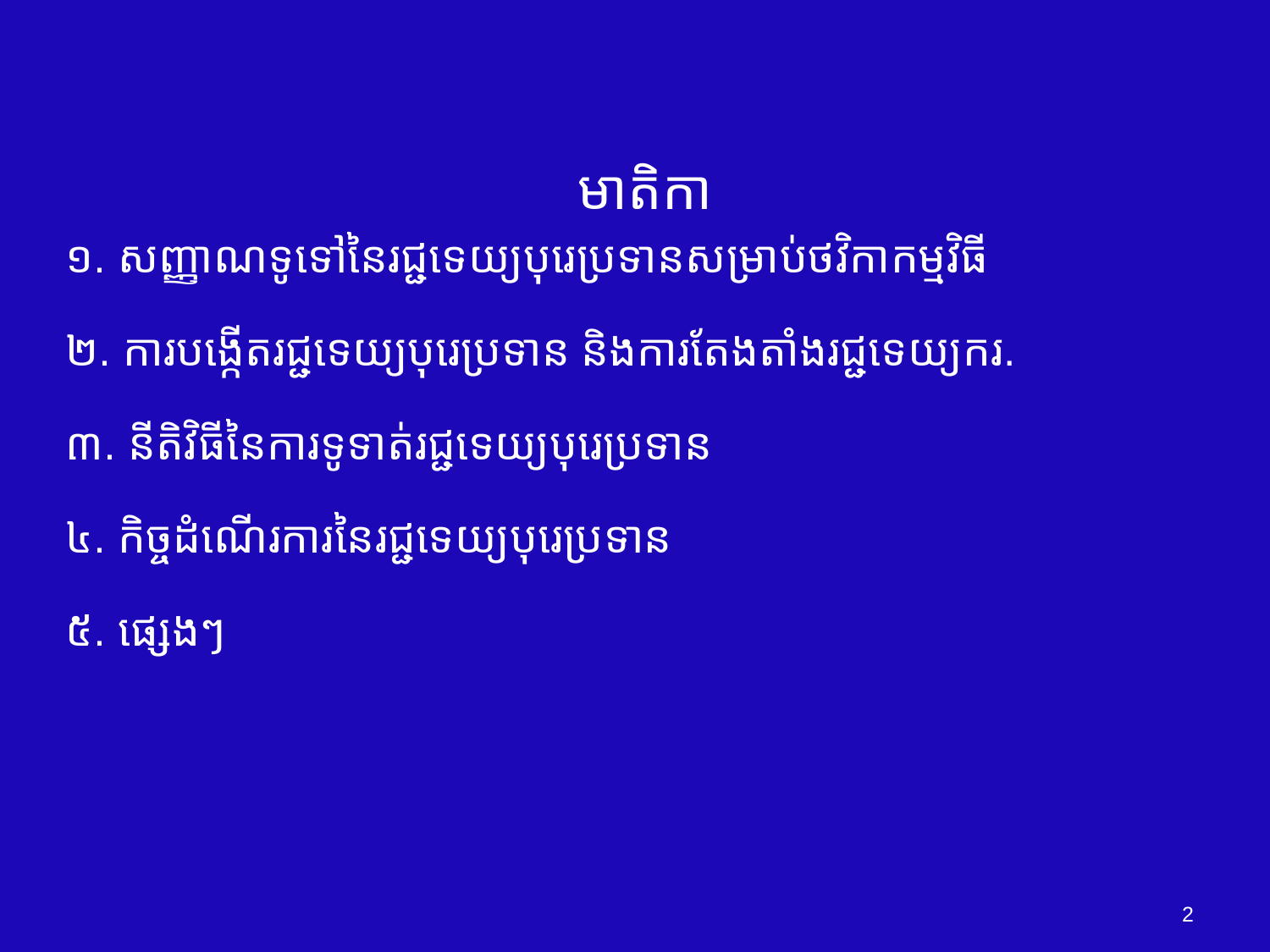

មាតិកា
១. សញ្ញាណទូទៅនៃ​រជ្ជទេយ្យ​បុរេប្រទាន​សម្រាប់ថវិកាកម្មវិធី
២. ការបង្កើត​រជ្ជទេយ្យ​បុរេប្រទាន​ និង​ការ​តែងតាំងរជ្ជទេយ្យករ.
៣. នីតិវិធី​នៃការទូទាត់​រជ្ជទេយ្យ​បុរេប្រទាន​
៤. កិច្ចដំណើរការនៃរជ្ជទេយ្យបុរេប្រទាន
៥. ផ្សេងៗ​

2